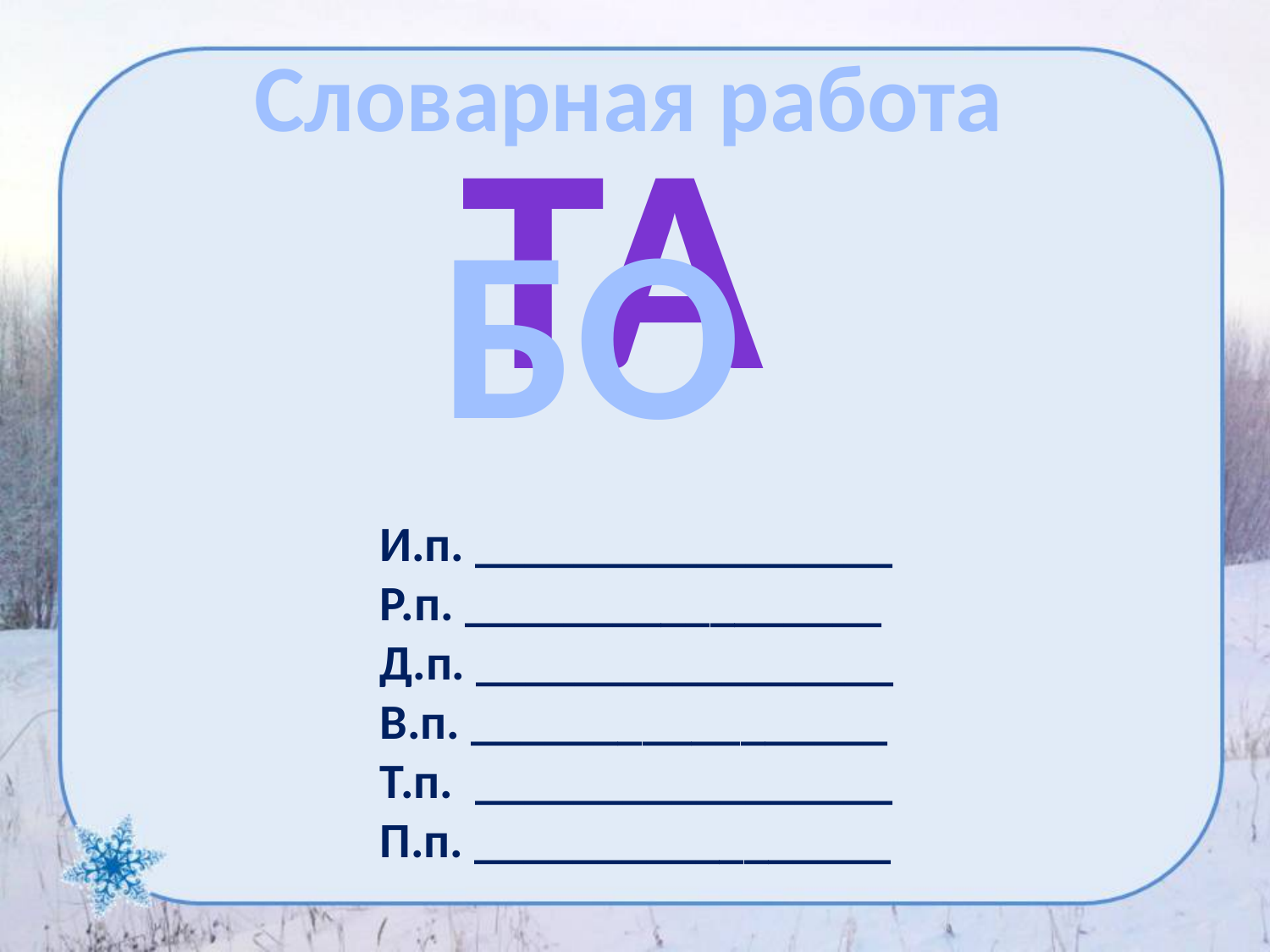

Словарная работа
ТА
БО

ЗАБОТА
И.п. _________________
Р.п. _________________
Д.п. _________________
В.п. _________________
Т.п.  _________________
П.п. _________________